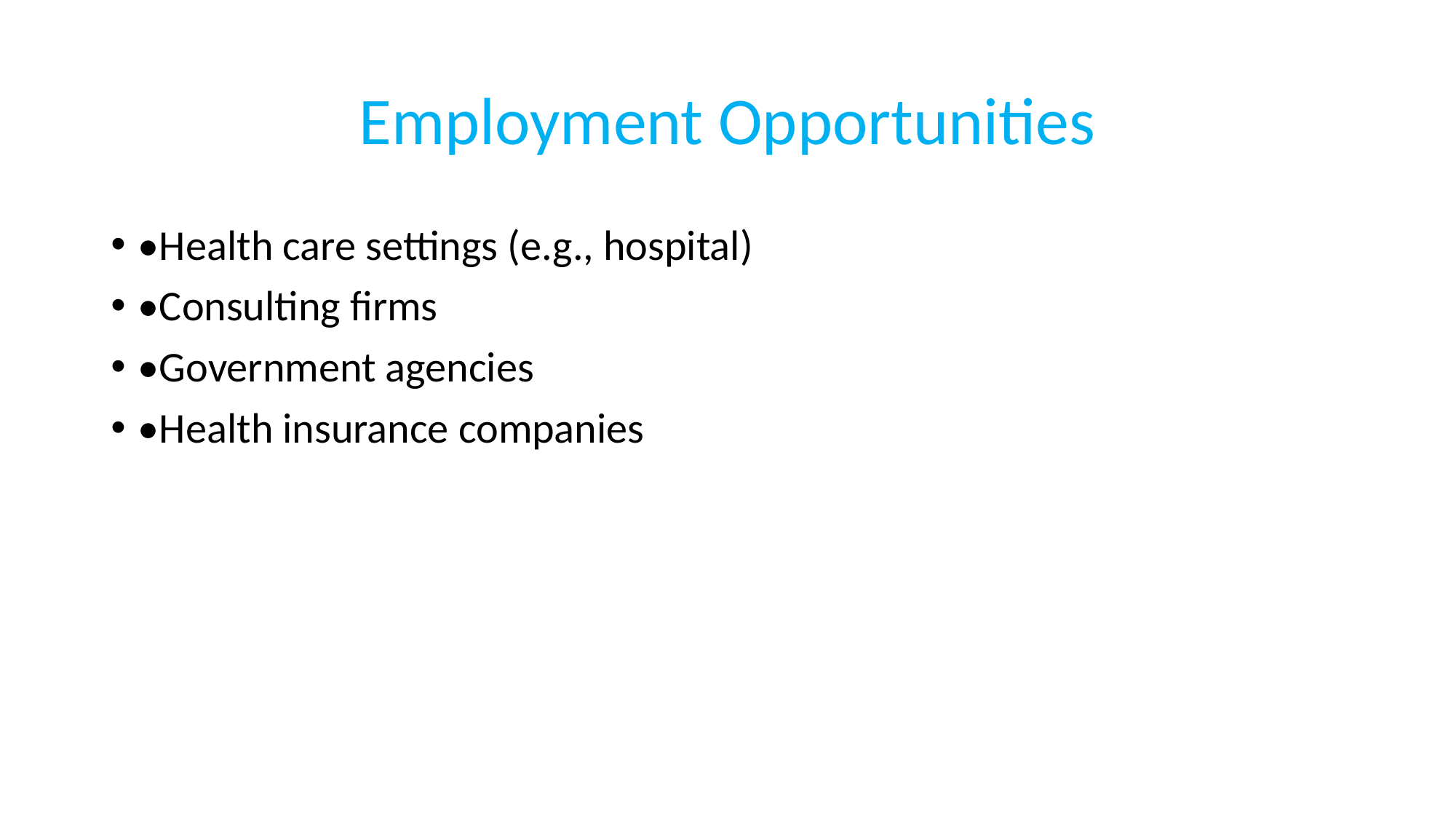

# Employment Opportunities
•Health care settings (e.g., hospital)
•Consulting firms
•Government agencies
•Health insurance companies